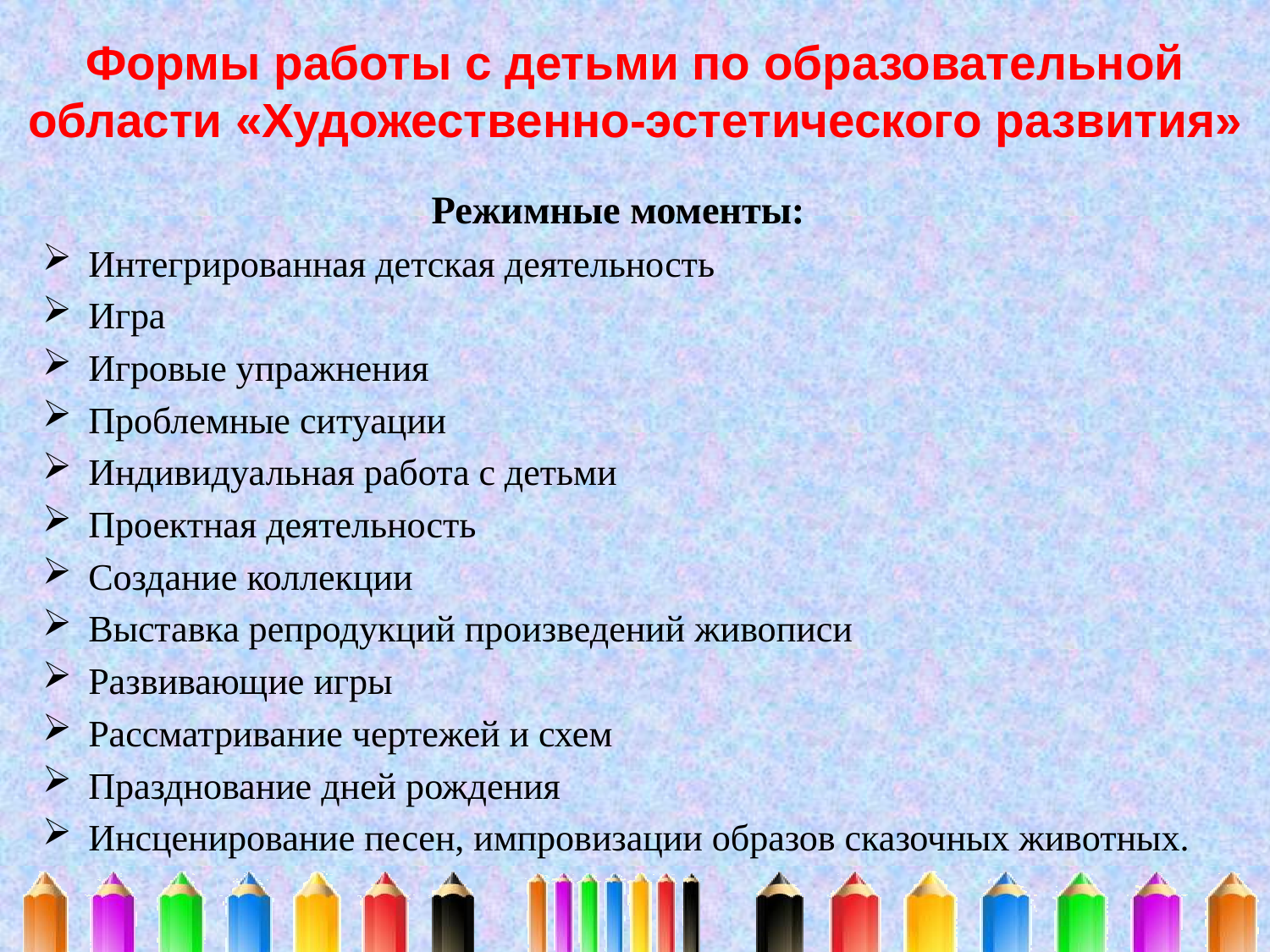

# Формы работы с детьми по образовательной области «Художественно-эстетического развития»
Режимные моменты:
Интегрированная детская деятельность
Игра
Игровые упражнения
Проблемные ситуации
Индивидуальная работа с детьми
Проектная деятельность
Создание коллекции
Выставка репродукций произведений живописи
Развивающие игры
Рассматривание чертежей и схем
Празднование дней рождения
Инсценирование песен, импровизации образов сказочных животных.